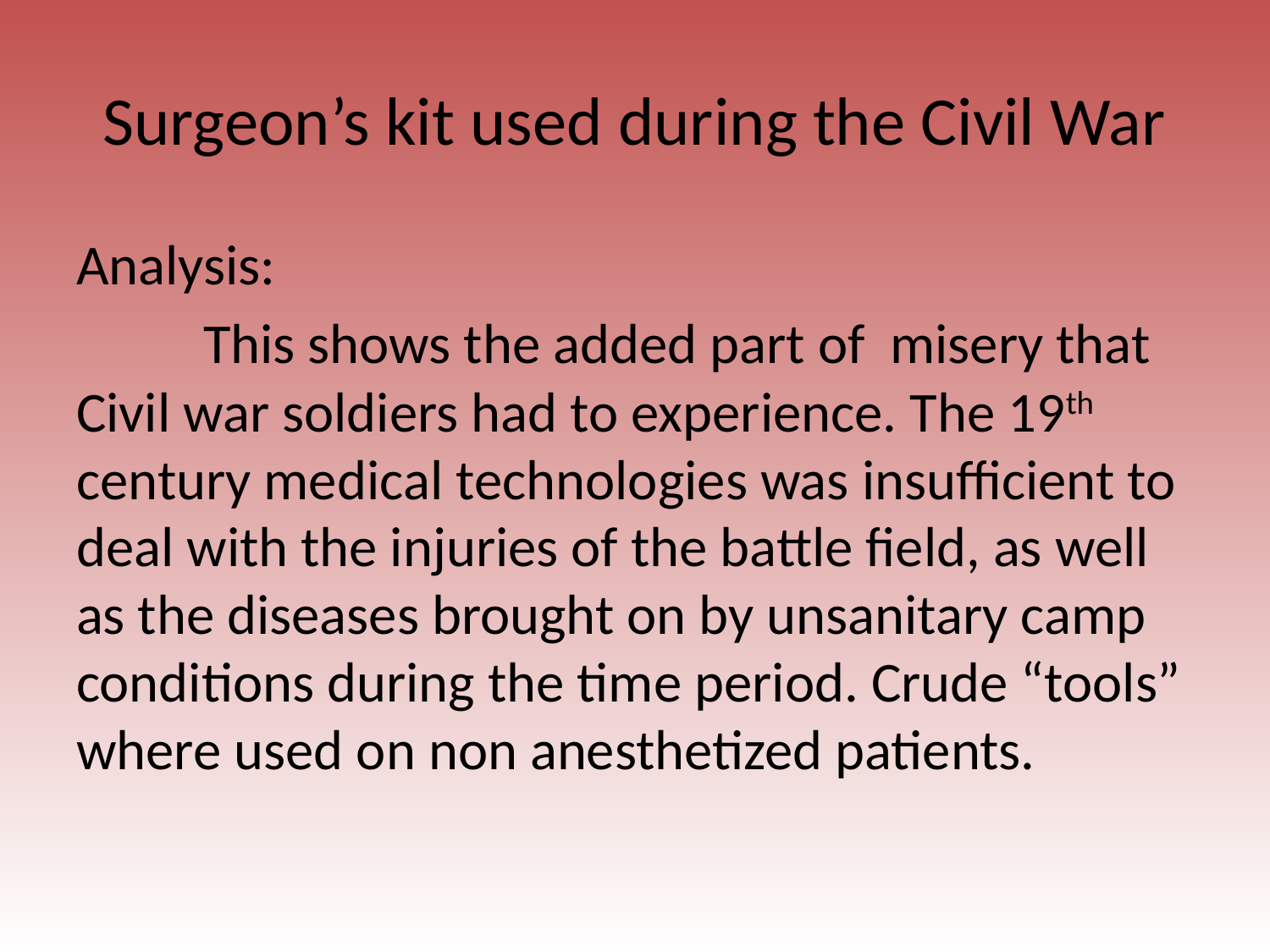

# Surgeon’s kit used during the Civil War
Analysis:
	This shows the added part of  misery that Civil war soldiers had to experience. The 19th century medical technologies was insufficient to deal with the injuries of the battle field, as well as the diseases brought on by unsanitary camp conditions during the time period. Crude “tools” where used on non anesthetized patients.